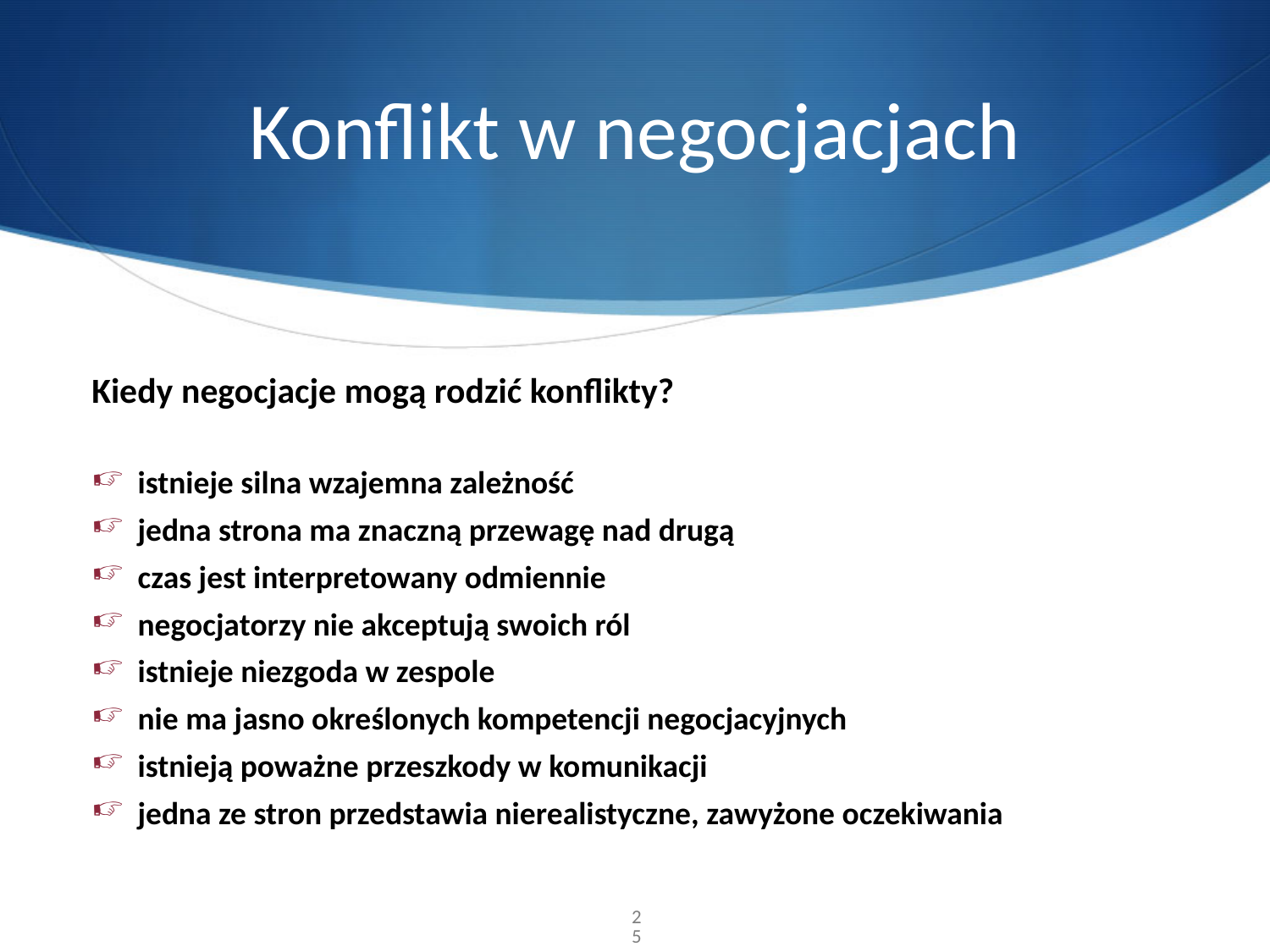

# Konflikt w negocjacjach
Kiedy negocjacje mogą rodzić konflikty?
istnieje silna wzajemna zależność
jedna strona ma znaczną przewagę nad drugą
czas jest interpretowany odmiennie
negocjatorzy nie akceptują swoich ról
istnieje niezgoda w zespole
nie ma jasno określonych kompetencji negocjacyjnych
istnieją poważne przeszkody w komunikacji
jedna ze stron przedstawia nierealistyczne, zawyżone oczekiwania
25